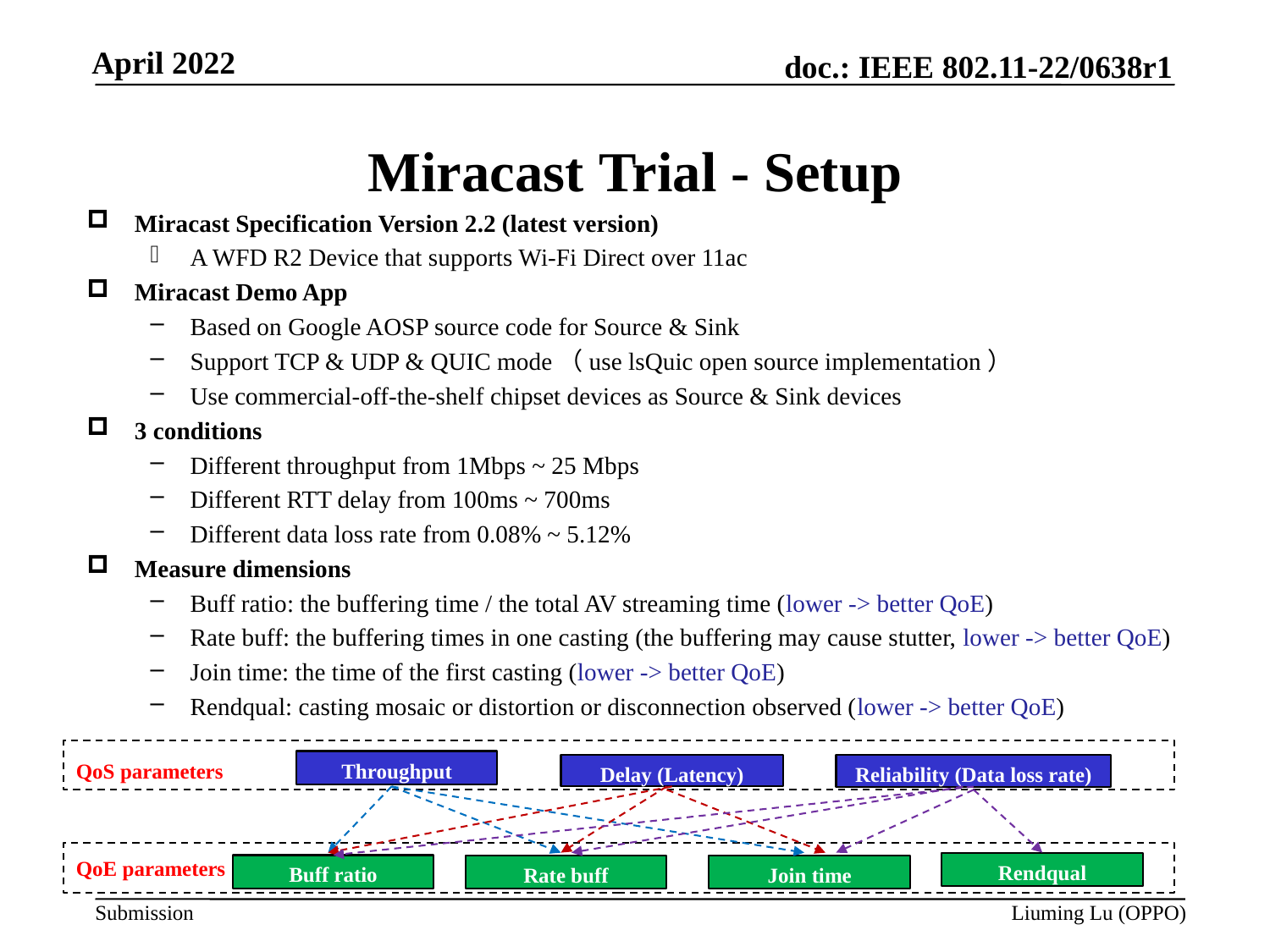

# Miracast Trial - Setup
Miracast Specification Version 2.2 (latest version)
A WFD R2 Device that supports Wi-Fi Direct over 11ac
Miracast Demo App
Based on Google AOSP source code for Source & Sink
Support TCP & UDP & QUIC mode（use lsQuic open source implementation）
Use commercial-off-the-shelf chipset devices as Source & Sink devices
3 conditions
Different throughput from 1Mbps ~ 25 Mbps
Different RTT delay from 100ms ~ 700ms
Different data loss rate from 0.08% ~ 5.12%
Measure dimensions
Buff ratio: the buffering time / the total AV streaming time (lower -> better QoE)
Rate buff: the buffering times in one casting (the buffering may cause stutter, lower -> better QoE)
Join time: the time of the first casting (lower -> better QoE)
Rendqual: casting mosaic or distortion or disconnection observed (lower -> better QoE)

Throughput
QoS parameters
Delay (Latency)
Reliability (Data loss rate)

QoE parameters
Rendqual
Buff ratio
Rate buff
Join time
Liuming Lu (OPPO)